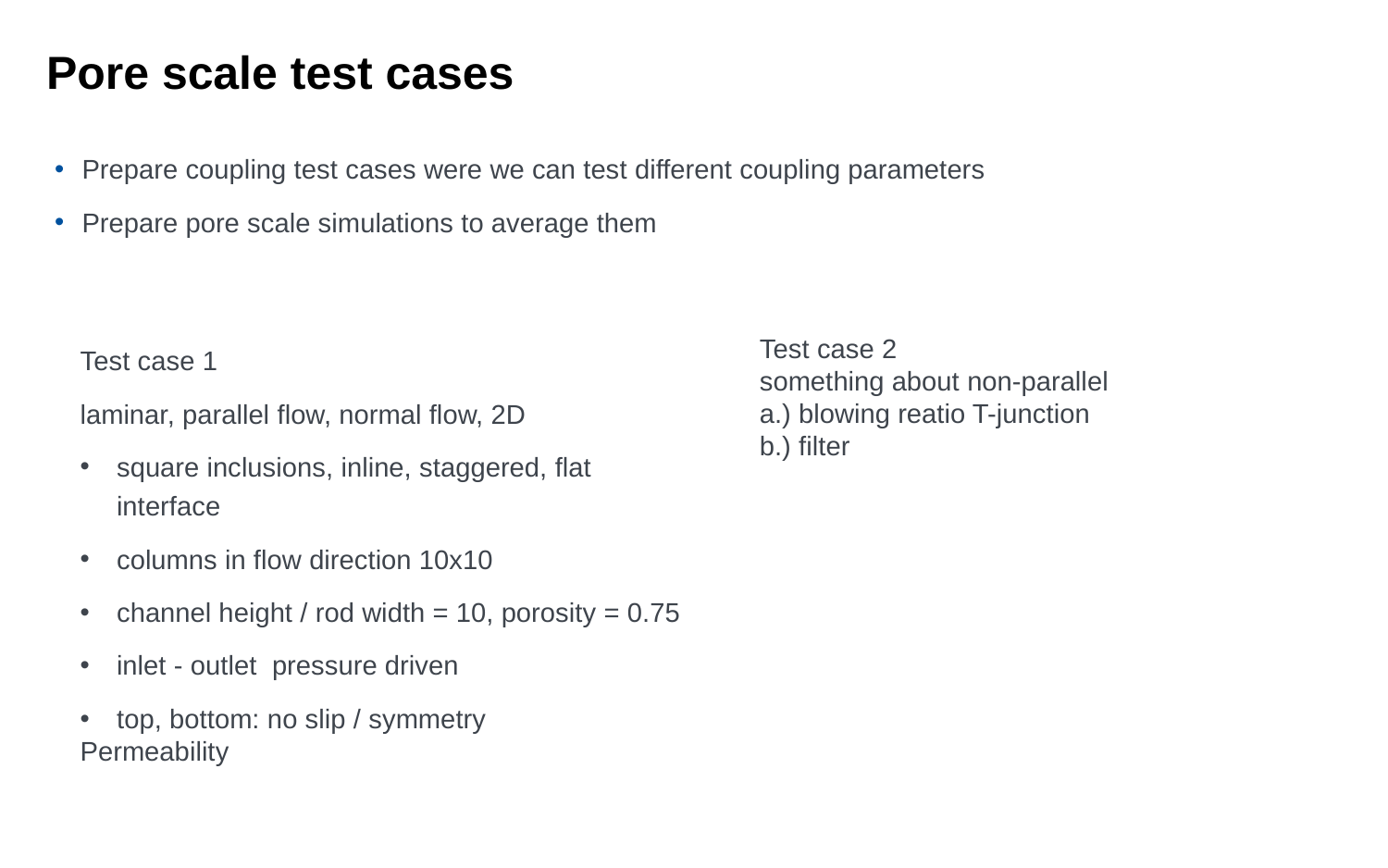

Pore scale test cases
Prepare coupling test cases were we can test different coupling parameters
Prepare pore scale simulations to average them

Test case 2
something about non-parallel
a.) blowing reatio T-junction
b.) filter
Test case 1
laminar, parallel flow, normal flow, 2D
square inclusions, inline, staggered, flat interface
columns in flow direction 10x10
channel height / rod width = 10, porosity = 0.75
inlet - outlet  pressure driven
top, bottom: no slip / symmetry
Permeability